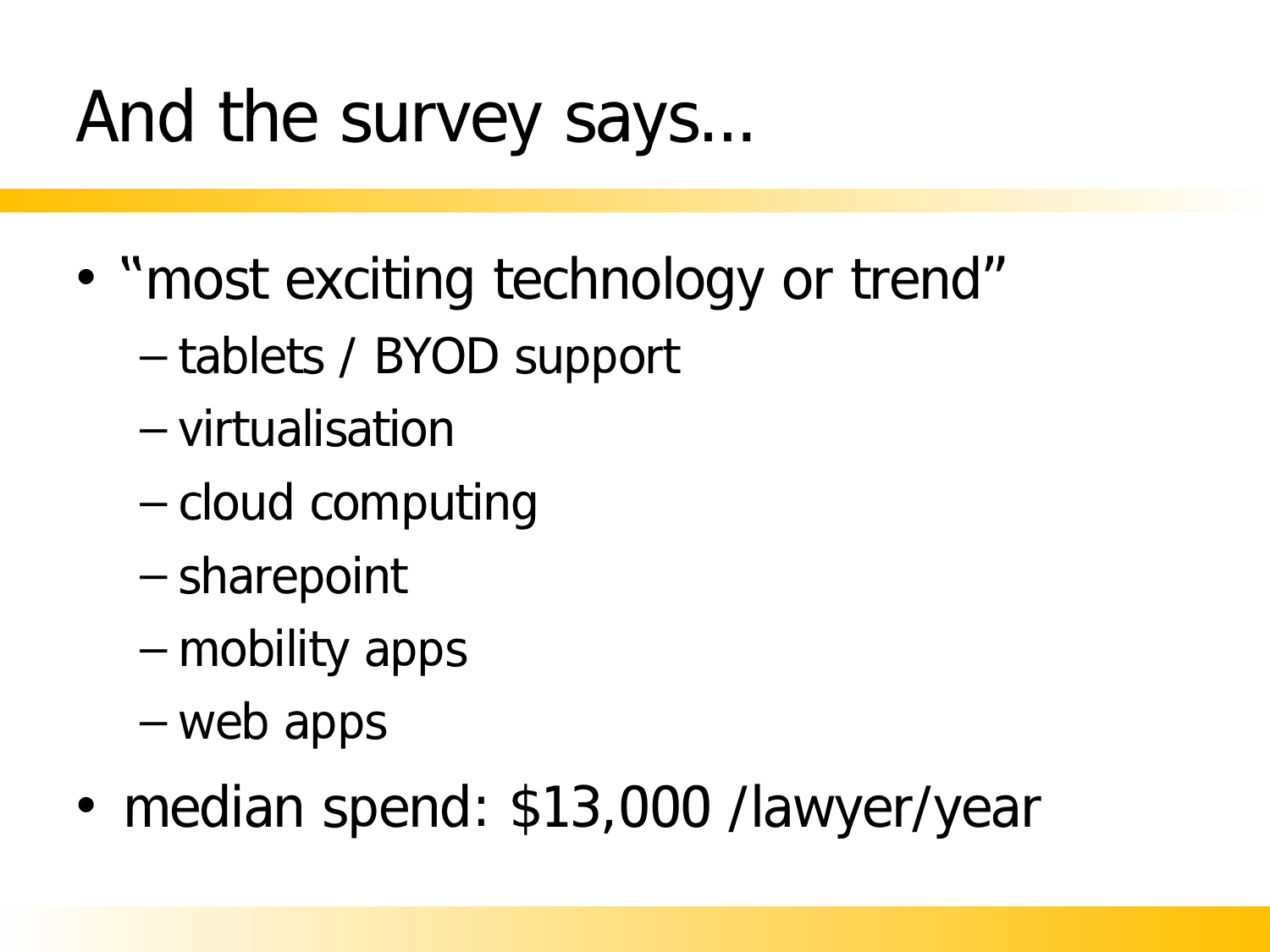

# And the survey says…
“most exciting technology or trend”
tablets / BYOD support
virtualisation
cloud computing
sharepoint
mobility apps
web apps
median spend: $13,000 /lawyer/year